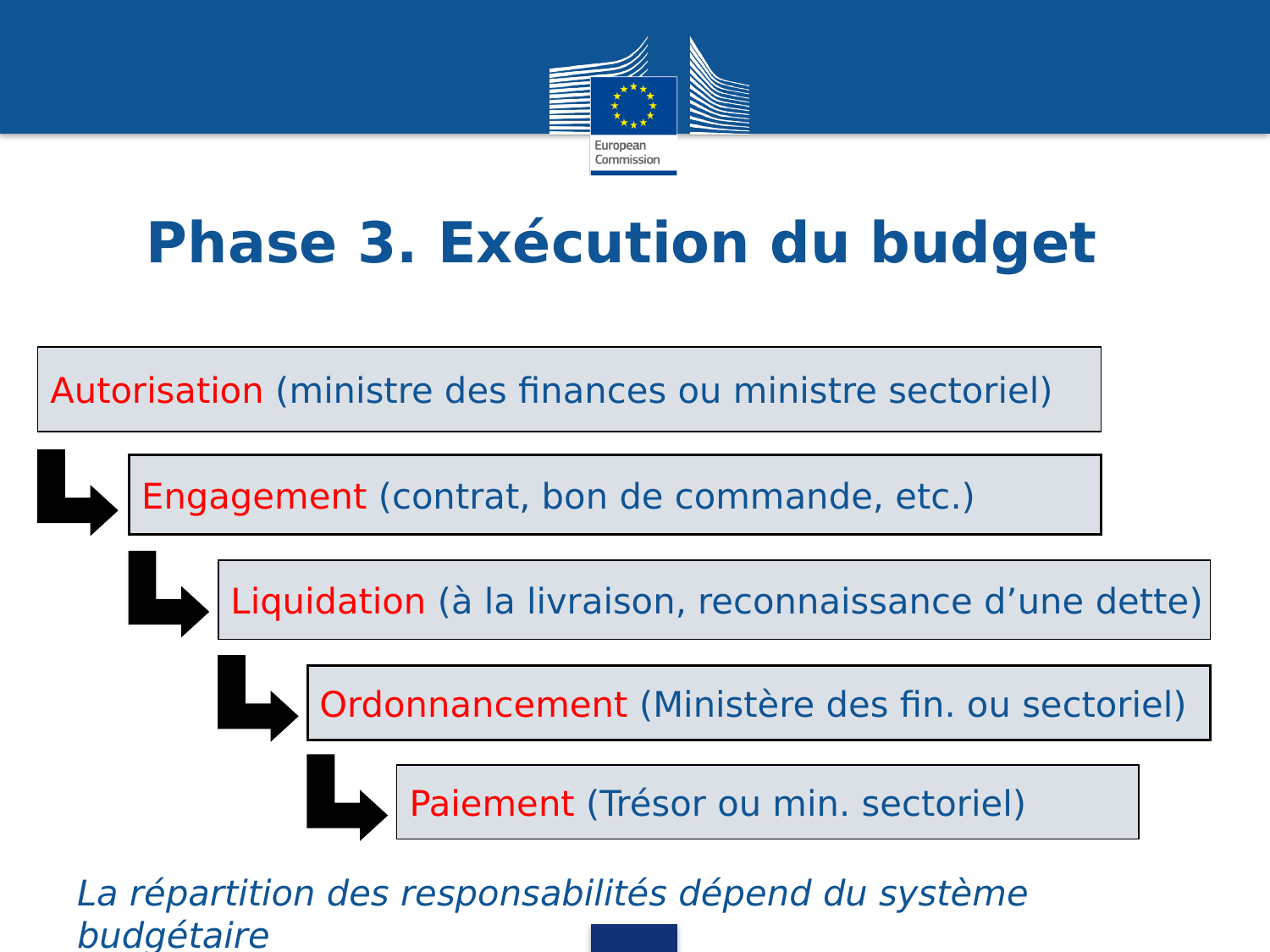

Phase 3. Exécution du budget
Autorisation (ministre des finances ou ministre sectoriel)

Engagement (contrat, bon de commande, etc.)

Liquidation (à la livraison, reconnaissance d’une dette)

Ordonnancement (Ministère des fin. ou sectoriel)

Paiement (Trésor ou min. sectoriel)
La répartition des responsabilités dépend du système budgétaire